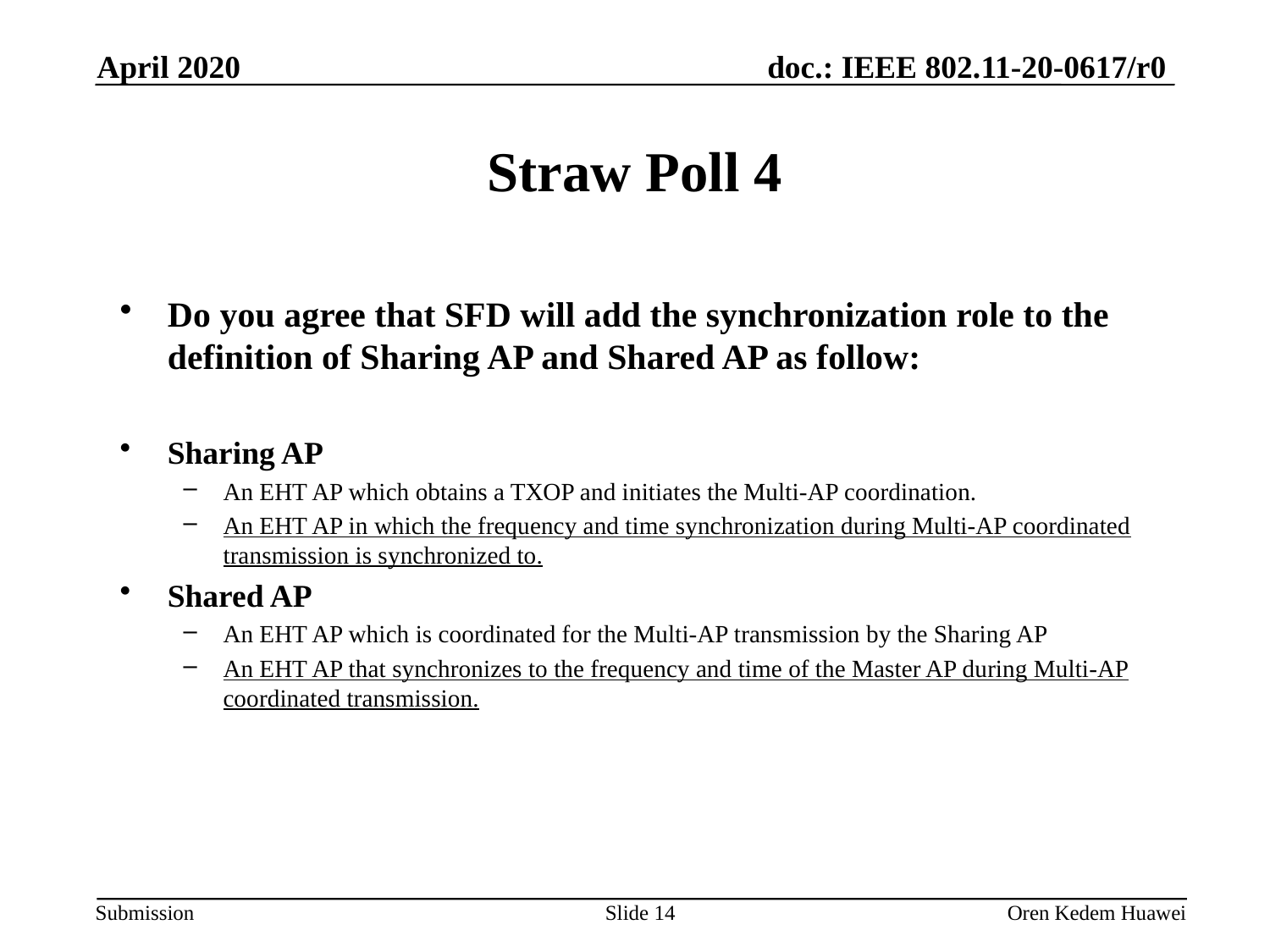

April 2020
Straw Poll 4
Do you agree that SFD will add the synchronization role to the  definition of Sharing AP and Shared AP as follow:

Sharing AP
An EHT AP which obtains a TXOP and initiates the Multi-AP coordination.
An EHT AP in which the frequency and time synchronization during Multi-AP coordinated transmission is synchronized to.
Shared AP
An EHT AP which is coordinated for the Multi-AP transmission by the Sharing AP
An EHT AP that synchronizes to the frequency and time of the Master AP during Multi-AP coordinated transmission.

Slide 14
Oren Kedem Huawei